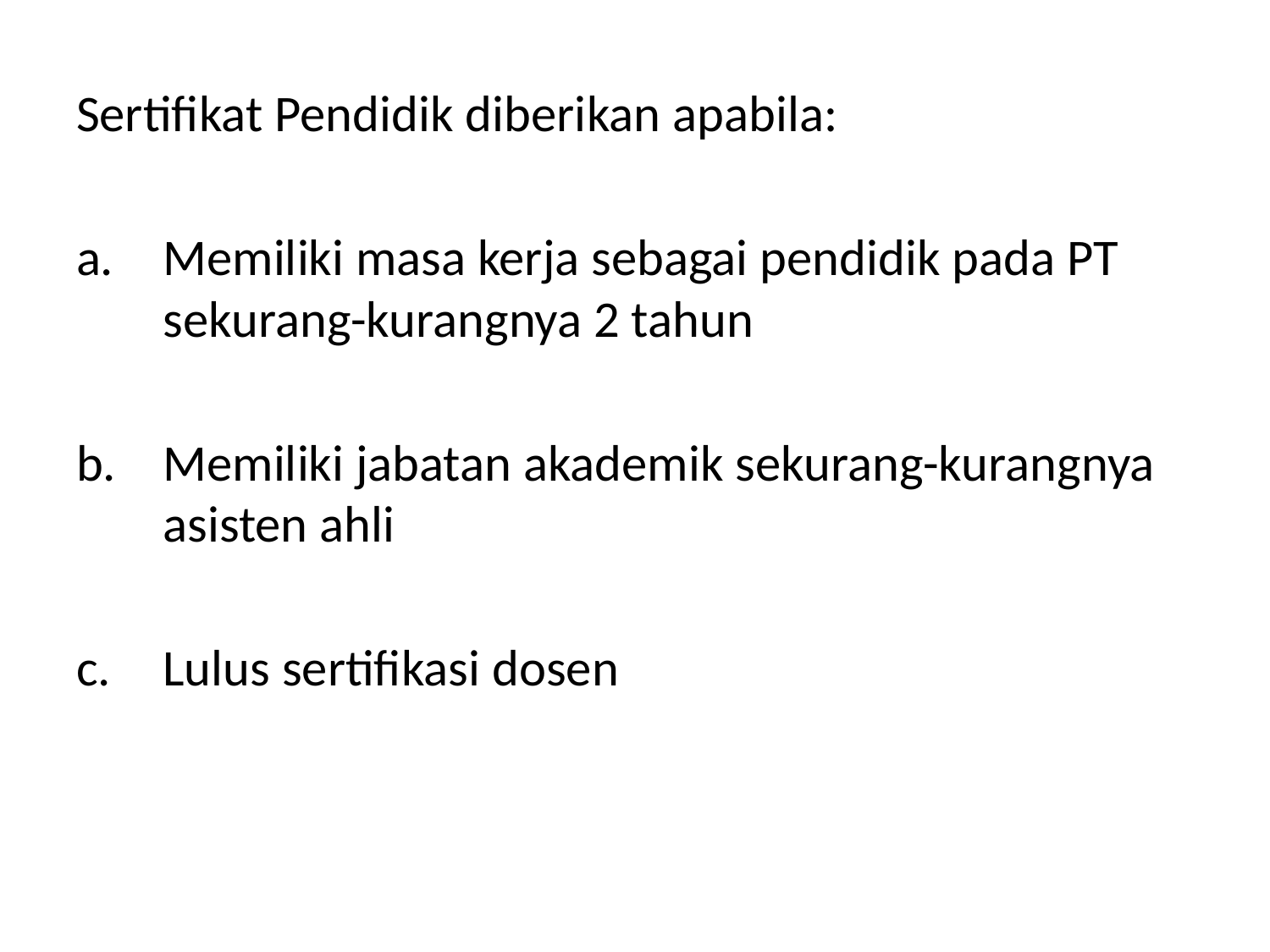

Sertifikat Pendidik diberikan apabila:

Memiliki masa kerja sebagai pendidik pada PT sekurang-kurangnya 2 tahun

Memiliki jabatan akademik sekurang-kurangnya  asisten ahli

Lulus sertifikasi dosen